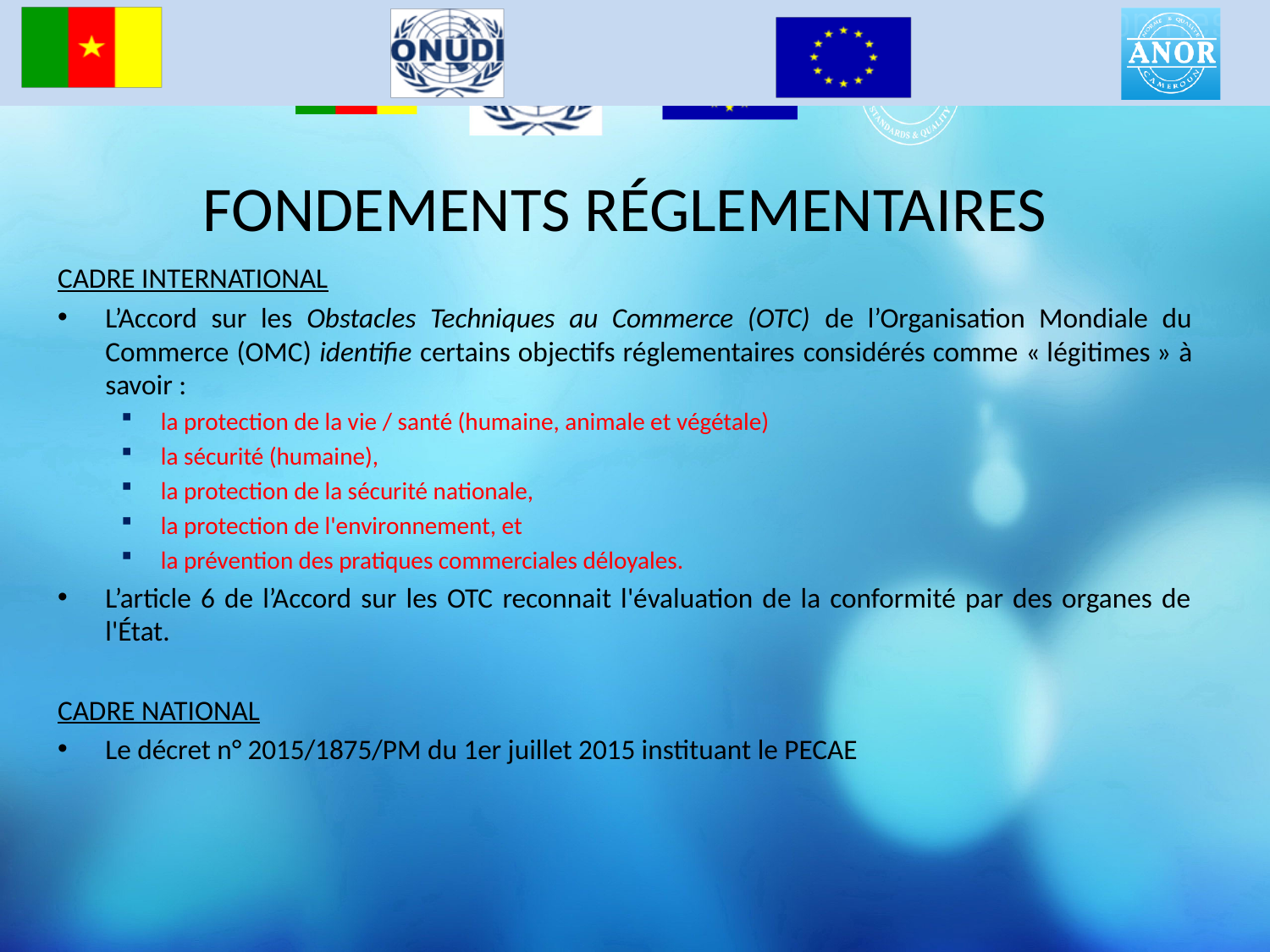

# FONDEMENTS RÉGLEMENTAIRES
CADRE INTERNATIONAL
L’Accord sur les Obstacles Techniques au Commerce (OTC) de l’Organisation Mondiale du Commerce (OMC) identifie certains objectifs réglementaires considérés comme « légitimes » à savoir :
la protection de la vie / santé (humaine, animale et végétale)
la sécurité (humaine),
la protection de la sécurité nationale,
la protection de l'environnement, et
la prévention des pratiques commerciales déloyales.
L’article 6 de l’Accord sur les OTC reconnait l'évaluation de la conformité par des organes de l'État.

CADRE NATIONAL
Le décret n° 2015/1875/PM du 1er juillet 2015 instituant le PECAE